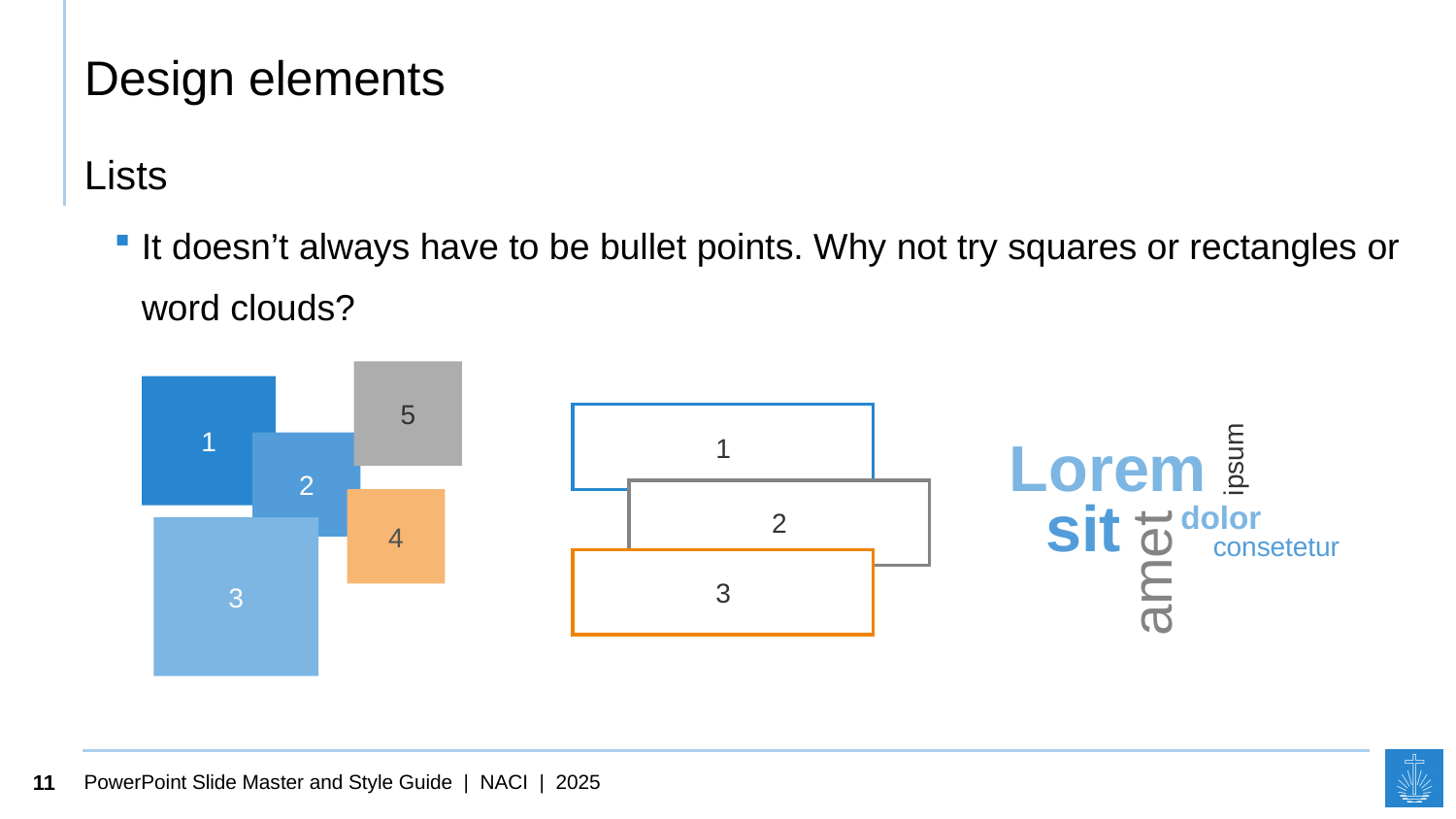

# Design elements
Lists
It doesn’t always have to be bullet points. Why not try squares or rectangles or word clouds?

5
1
2
4
3
ipsum
Lorem
sit
dolor
amet
consetetur
1
2
3